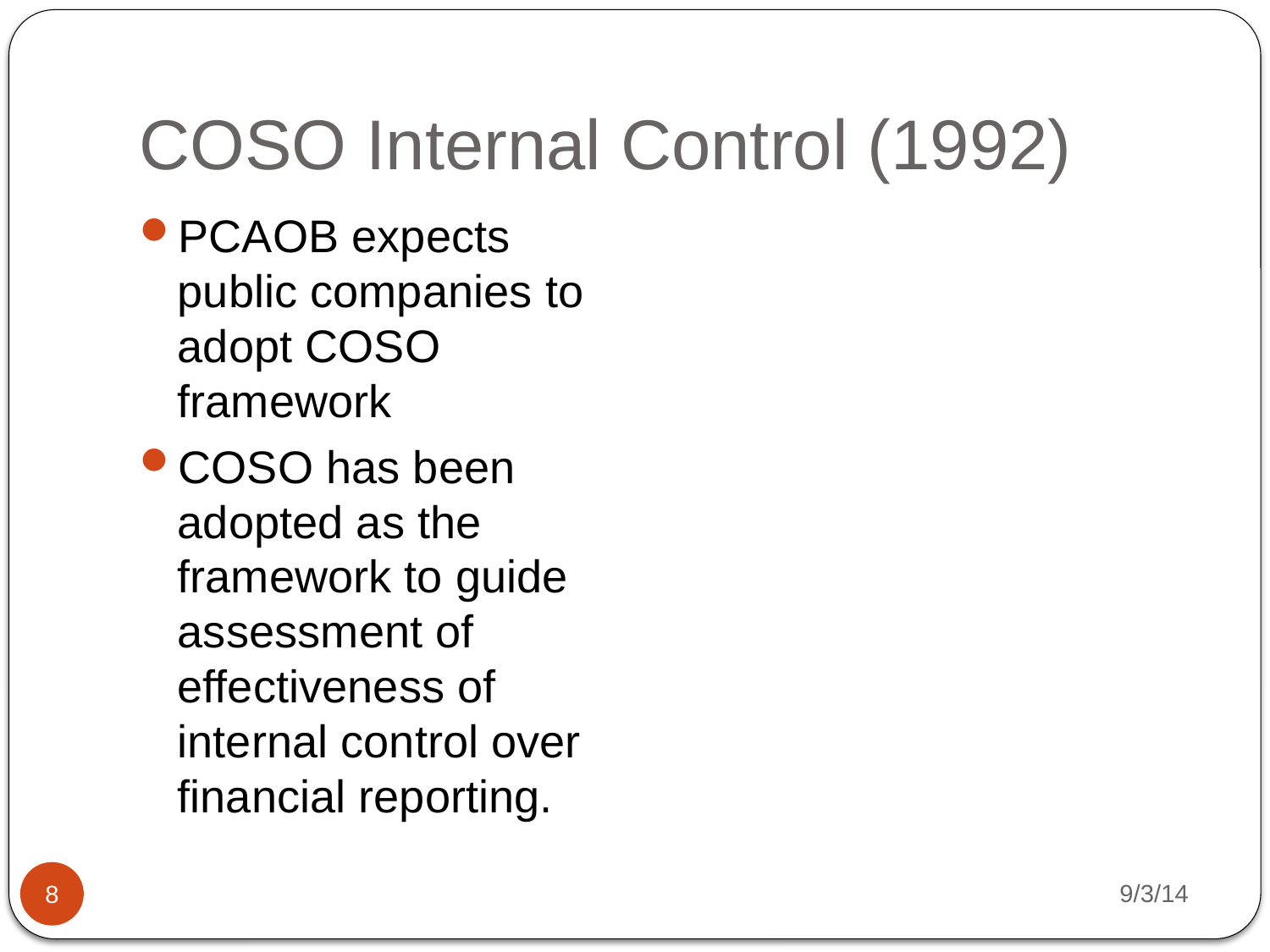

# COSO Internal Control (1992)
PCAOB expects public companies to adopt COSO framework
COSO has been adopted as the framework to guide assessment of effectiveness of internal control over financial reporting.

9/3/14
8